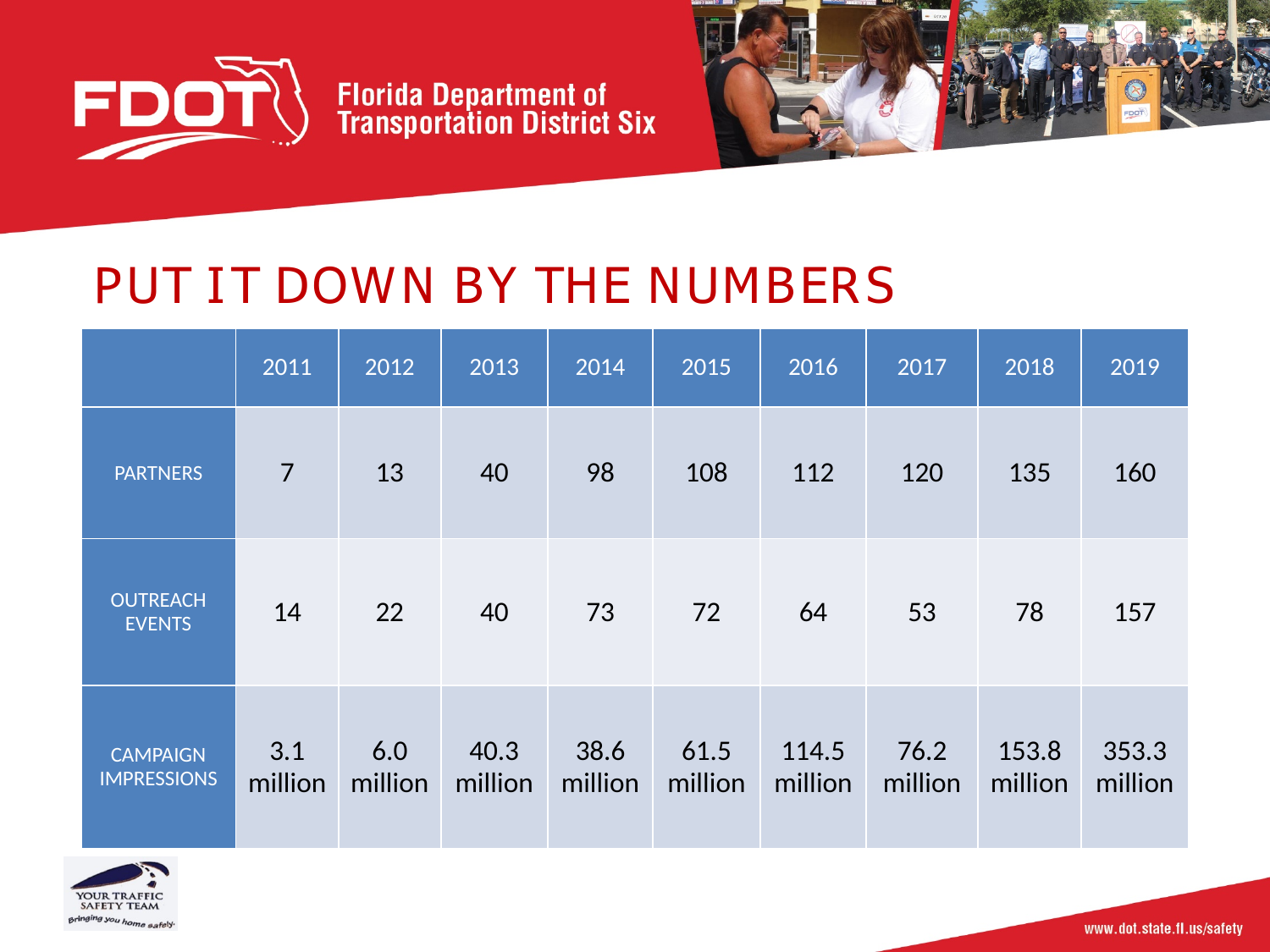

# PUT IT DOWN BY THE NUMBERS
|  | 2011 | 2012 | 2013 | 2014 | 2015 | 2016 | 2017 | 2018 | 2019 |
| --- | --- | --- | --- | --- | --- | --- | --- | --- | --- |
| PARTNERS | 7 | 13 | 40 | 98 | 108 | 112 | 120 | 135 | 160 |
| OUTREACH EVENTS | 14 | 22 | 40 | 73 | 72 | 64 | 53 | 78 | 157 |
| CAMPAIGN IMPRESSIONS | 3.1 million | 6.0 million | 40.3 million | 38.6 million | 61.5 million | 114.5 million | 76.2 million | 153.8 million | 353.3 million |